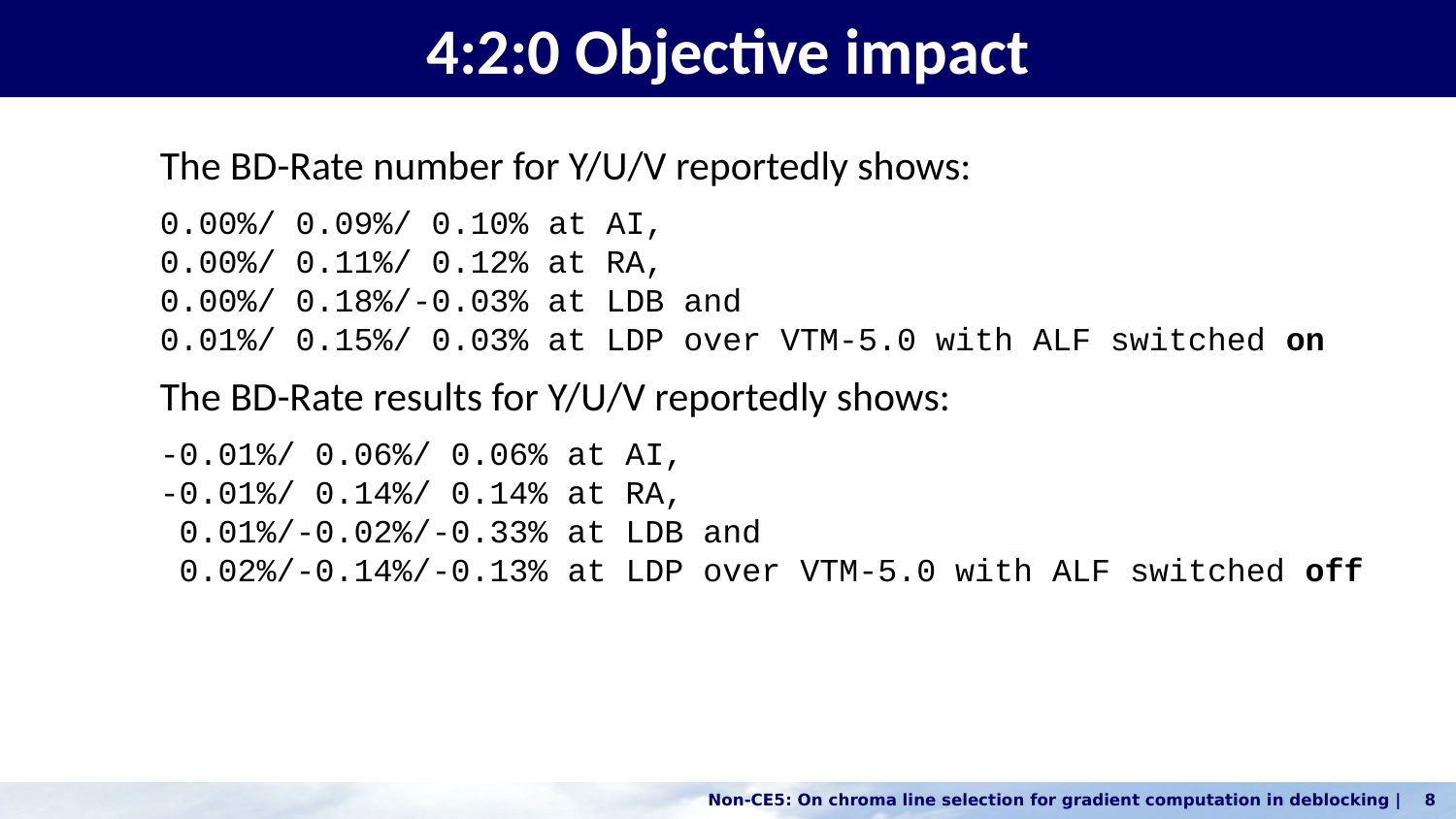

# 4:2:0 Objective impact
The BD-Rate number for Y/U/V reportedly shows:
0.00%/ 0.09%/ 0.10% at AI,
0.00%/ 0.11%/ 0.12% at RA,
0.00%/ 0.18%/-0.03% at LDB and
0.01%/ 0.15%/ 0.03% at LDP over VTM-5.0 with ALF switched on
The BD-Rate results for Y/U/V reportedly shows:
-0.01%/ 0.06%/ 0.06% at AI,
-0.01%/ 0.14%/ 0.14% at RA,
 0.01%/-0.02%/-0.33% at LDB and
 0.02%/-0.14%/-0.13% at LDP over VTM-5.0 with ALF switched off